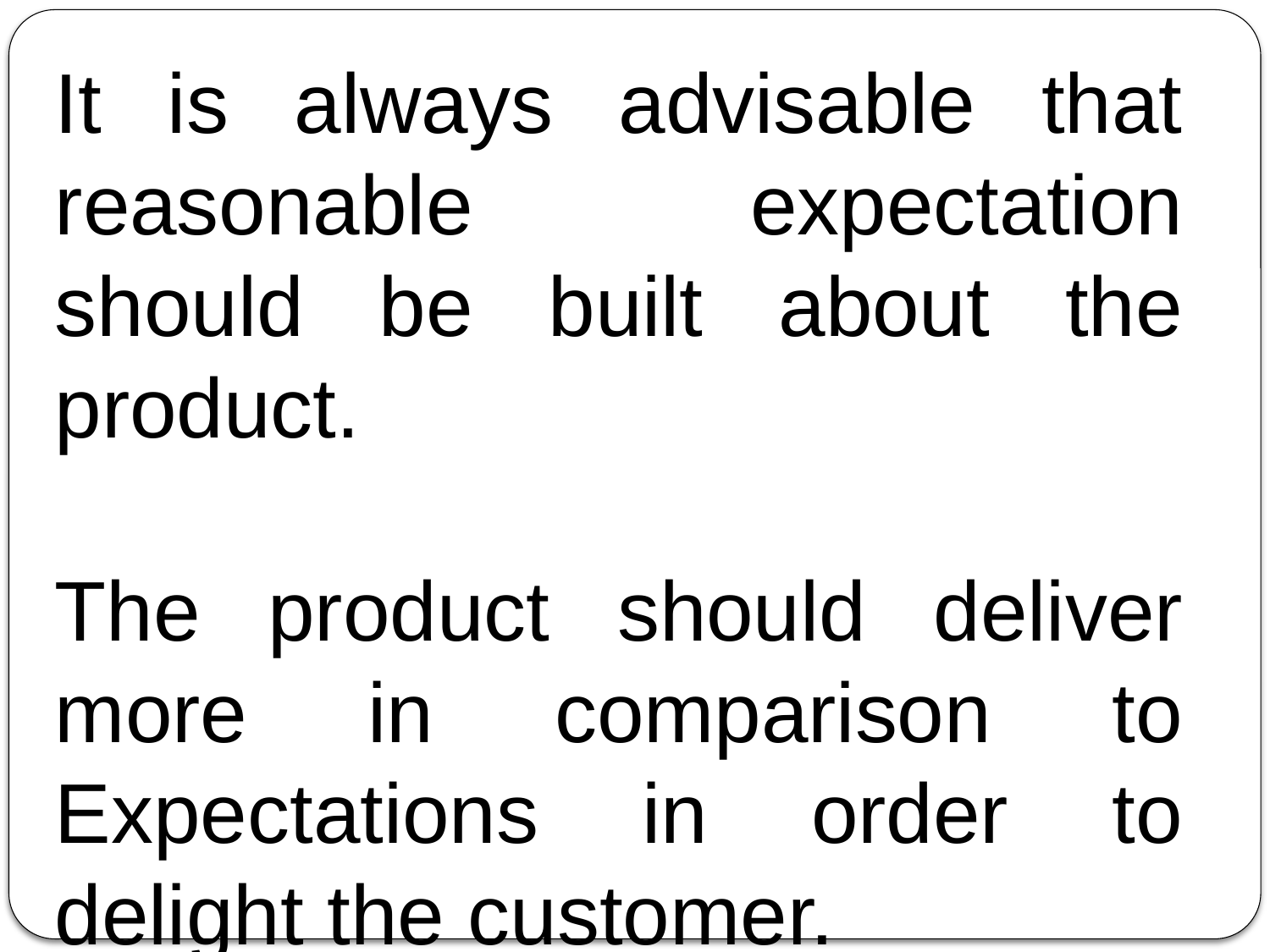

It is always advisable that reasonable expectation should be built about the product.

The product should deliver more in comparison to Expectations in order to delight the customer.